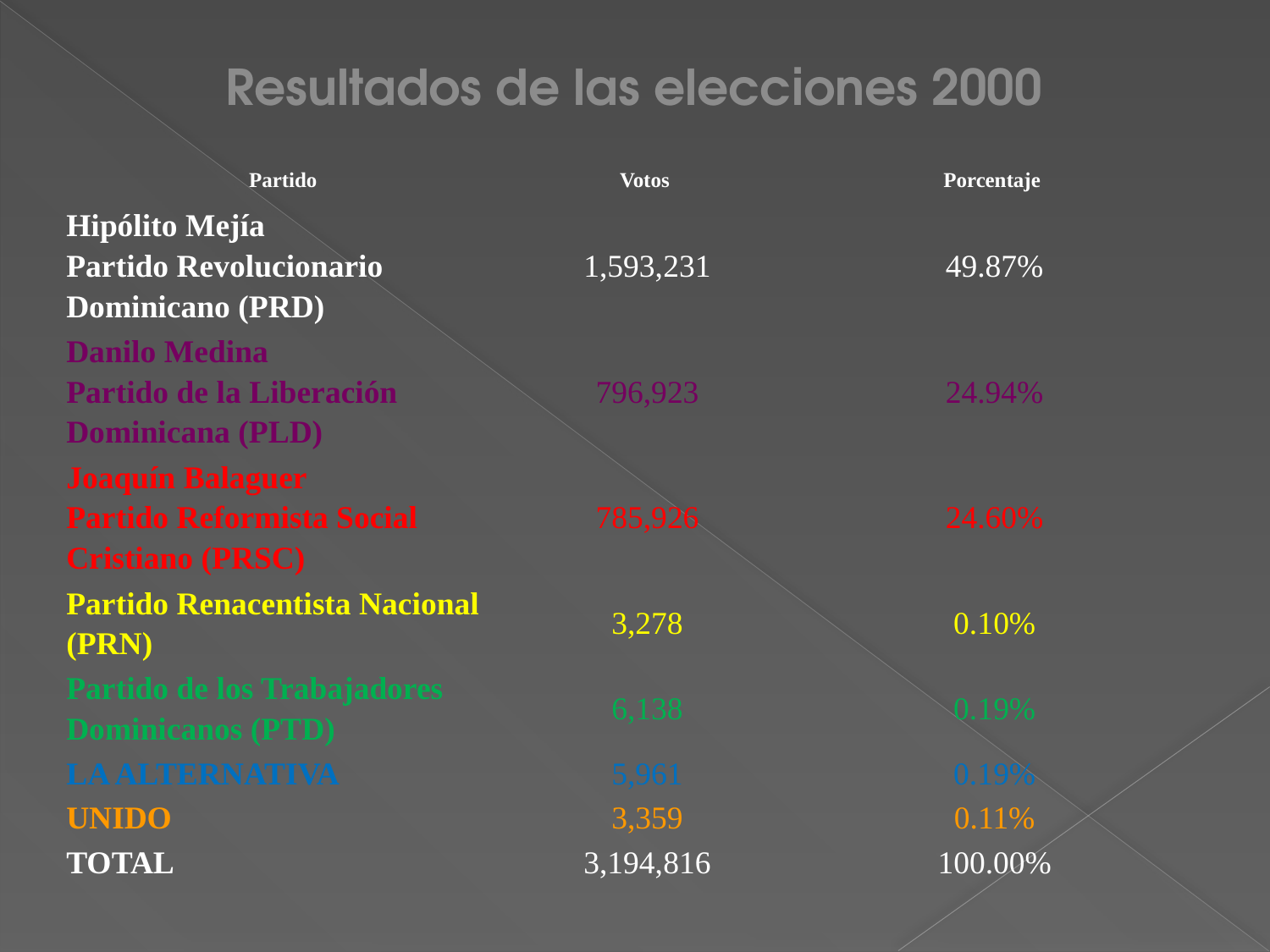

Resultados de las elecciones 2000
| Partido | Votos | Porcentaje |
| --- | --- | --- |
| Hipólito Mejía Partido Revolucionario Dominicano (PRD) | 1,593,231 | 49.87% |
| Danilo Medina Partido de la Liberación Dominicana (PLD) | 796,923 | 24.94% |
| Joaquín Balaguer Partido Reformista Social Cristiano (PRSC) | 785,926 | 24.60% |
| Partido Renacentista Nacional (PRN) | 3,278 | 0.10% |
| Partido de los Trabajadores Dominicanos (PTD) | 6,138 | 0.19% |
| LA ALTERNATIVA | 5,961 | 0.19% |
| UNIDO | 3,359 | 0.11% |
| TOTAL | 3,194,816 | 100.00% |